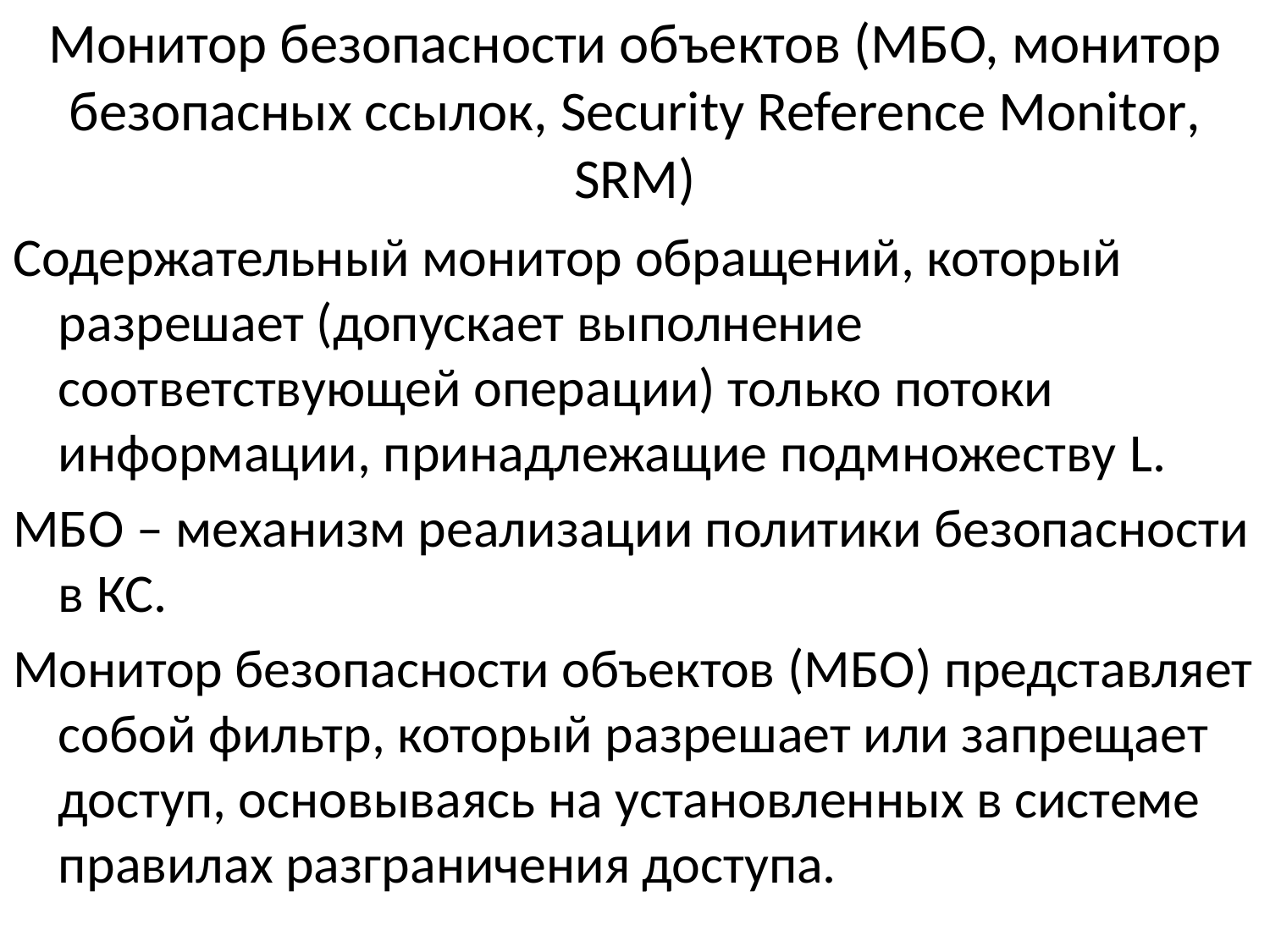

# Монитор безопасности объектов (МБО, монитор безопасных ссылок, Security Reference Monitor, SRM)
Содержательный монитор обращений, который разрешает (допускает выполнение соответствующей операции) только потоки информации, принадлежащие подмножеству L.
МБО – механизм реализации политики безопасности в КС.
Монитор безопасности объектов (МБО) представляет собой фильтр, который разрешает или запрещает доступ, основываясь на установленных в системе правилах разграничения доступа.